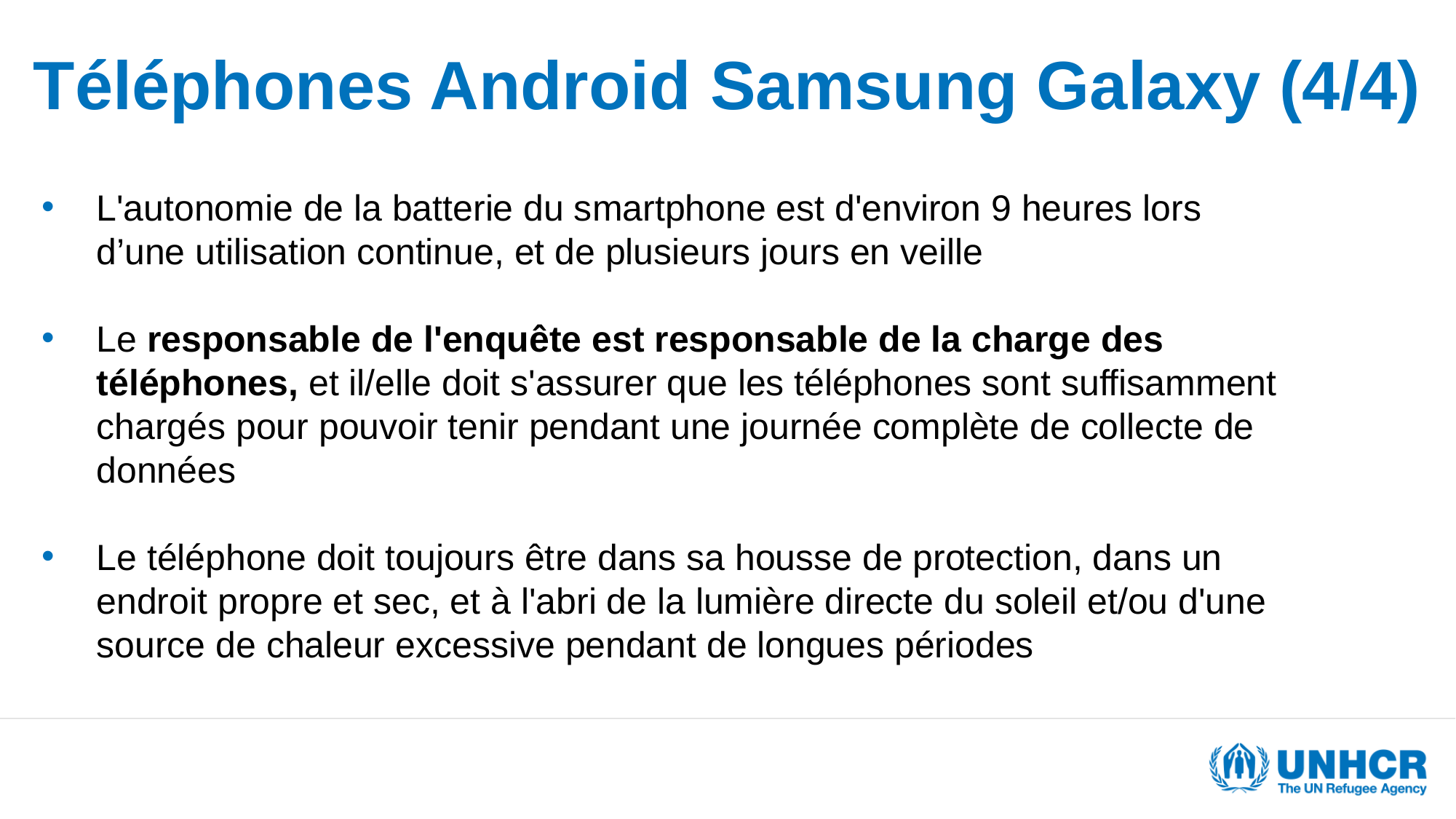

# Téléphones Android Samsung Galaxy (4/4)
L'autonomie de la batterie du smartphone est d'environ 9 heures lors d’une utilisation continue, et de plusieurs jours en veille

Le responsable de l'enquête est responsable de la charge des téléphones, et il/elle doit s'assurer que les téléphones sont suffisamment chargés pour pouvoir tenir pendant une journée complète de collecte de données

Le téléphone doit toujours être dans sa housse de protection, dans un endroit propre et sec, et à l'abri de la lumière directe du soleil et/ou d'une source de chaleur excessive pendant de longues périodes